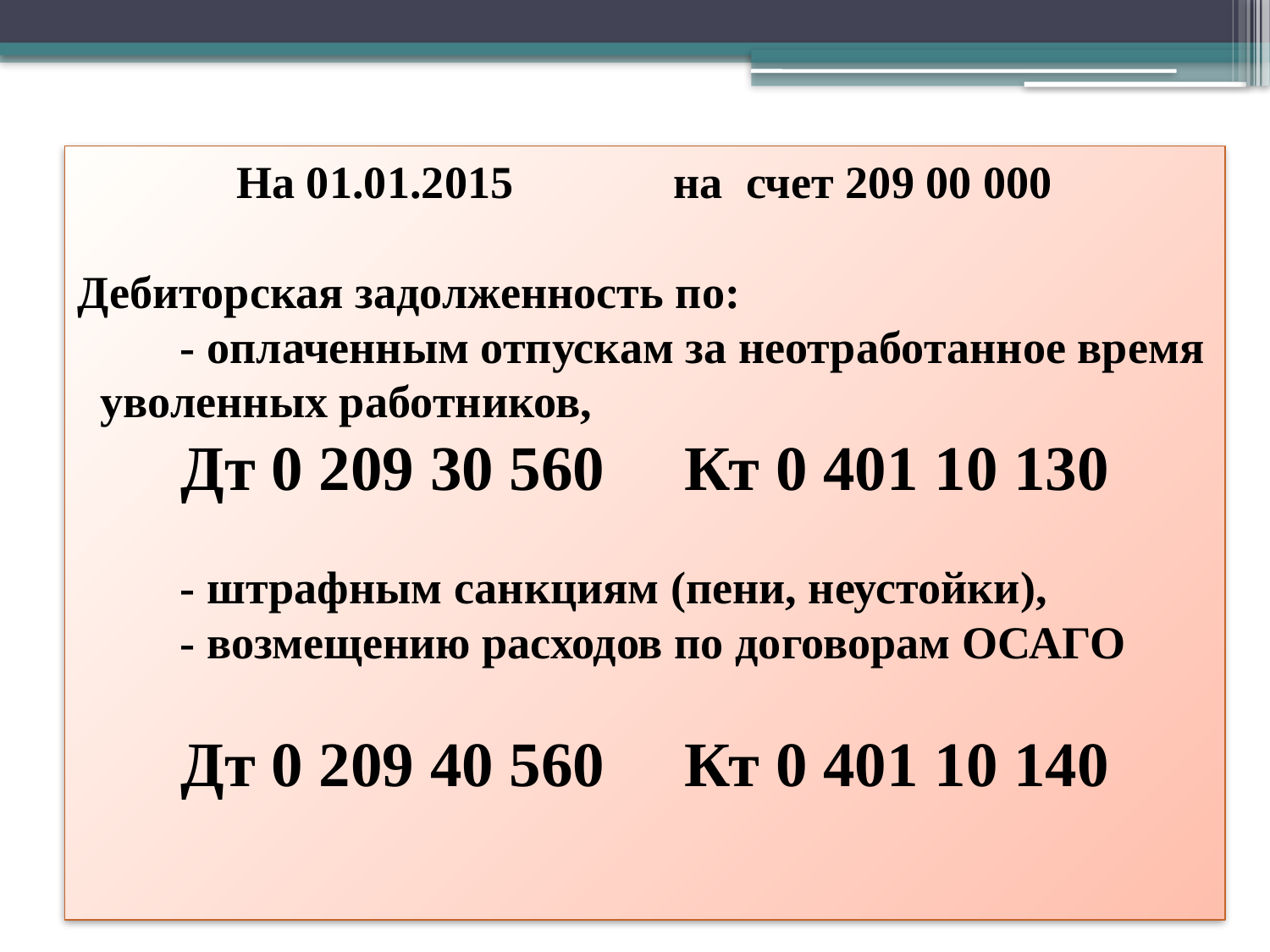

На 01.01.2015              на  счет 209 00 000

Дебиторская задолженность по:
         - оплаченным отпускам за неотработанное время
  уволенных работников,
Дт 0 209 30 560     Кт 0 401 10 130

         - штрафным санкциям (пени, неустойки),
         - возмещению расходов по договорам ОСАГО

Дт 0 209 40 560     Кт 0 401 10 140